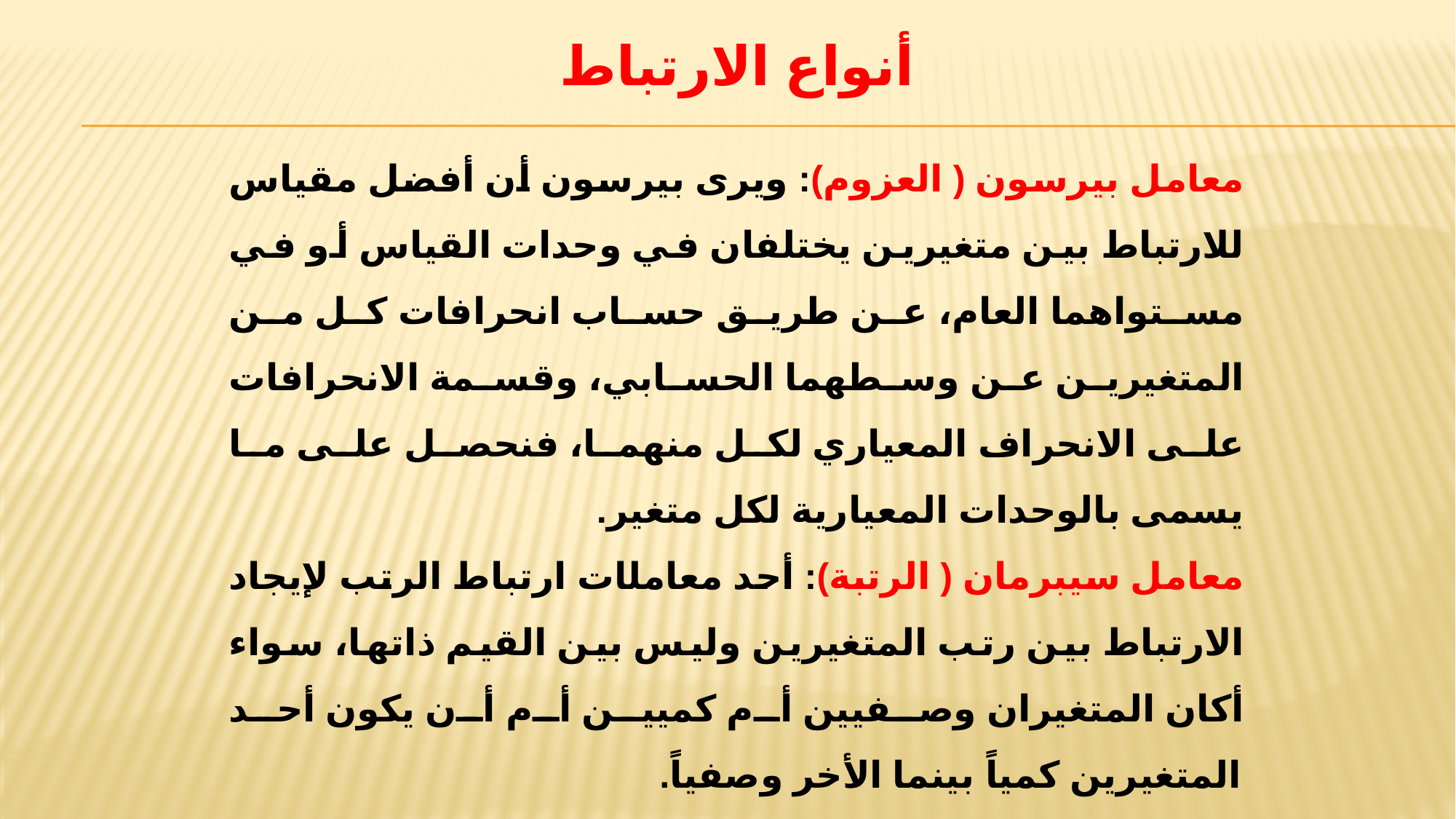

# أنواع الارتباط
معامل بيرسون ( العزوم): ويرى بيرسون أن أفضل مقياس للارتباط بين متغيرين يختلفان في وحدات القياس أو في مستواهما العام، عن طريق حساب انحرافات كل من المتغيرين عن وسطهما الحسابي، وقسمة الانحرافات على الانحراف المعياري لكل منهما، فنحصل على ما يسمى بالوحدات المعيارية لكل متغير.
معامل سيبرمان ( الرتبة): أحد معاملات ارتباط الرتب لإيجاد الارتباط بين رتب المتغيرين وليس بين القيم ذاتها، سواء أكان المتغيران وصفيين أم كميين أم أن يكون أحد المتغيرين كمياً بينما الأخر وصفياً.